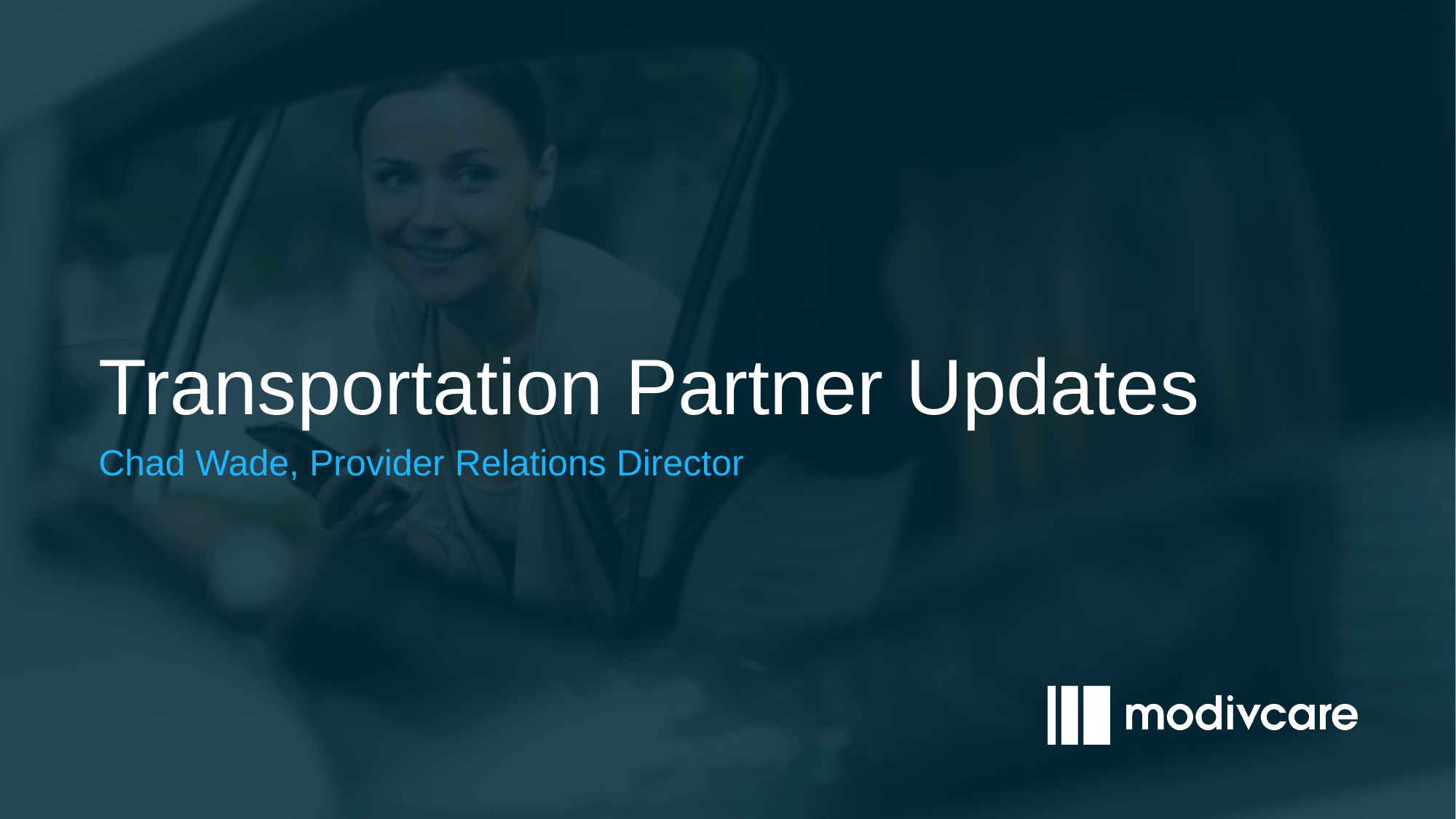

Transportation Partner Updates
Chad Wade, Provider Relations Director